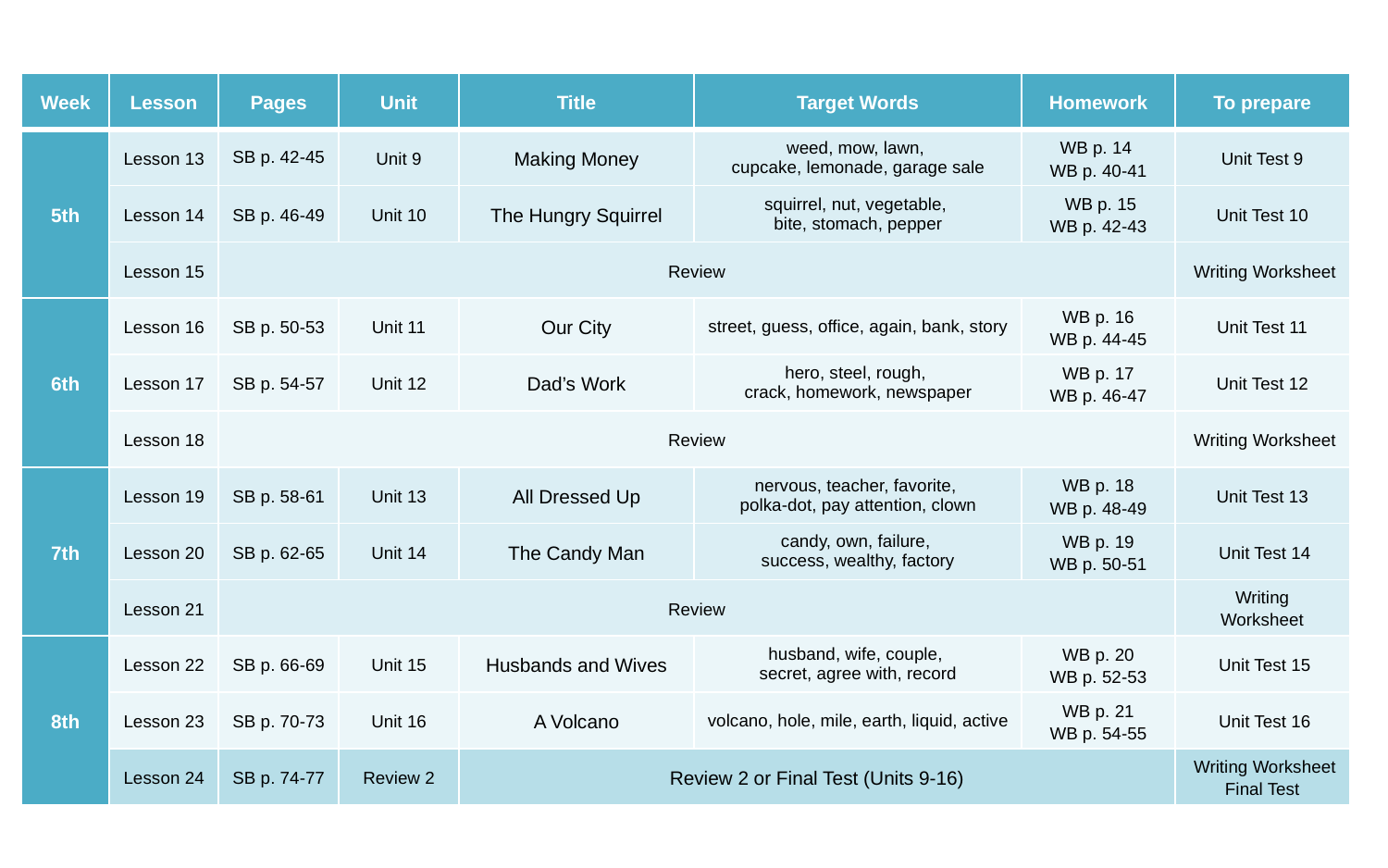

| Week | Lesson | Pages | Unit | Title | Target Words | Homework | To prepare |
| --- | --- | --- | --- | --- | --- | --- | --- |
| 5th | Lesson 13 | SB p. 42-45 | Unit 9 | Making Money | weed, mow, lawn, cupcake, lemonade, garage sale | WB p. 14 WB p. 40-41 | Unit Test 9 |
|  | Lesson 14 | SB p. 46-49 | Unit 10 | The Hungry Squirrel | squirrel, nut, vegetable, bite, stomach, pepper | WB p. 15 WB p. 42-43 | Unit Test 10 |
|  | Lesson 15 | Review |  |  |  |  | Writing Worksheet |
| 6th | Lesson 16 | SB p. 50-53 | Unit 11 | Our City | street, guess, office, again, bank, story | WB p. 16 WB p. 44-45 | Unit Test 11 |
|  | Lesson 17 | SB p. 54-57 | Unit 12 | Dad’s Work | hero, steel, rough, crack, homework, newspaper | WB p. 17 WB p. 46-47 | Unit Test 12 |
|  | Lesson 18 | Review |  |  |  |  | Writing Worksheet |
| 7th | Lesson 19 | SB p. 58-61 | Unit 13 | All Dressed Up | nervous, teacher, favorite, polka-dot, pay attention, clown | WB p. 18 WB p. 48-49 | Unit Test 13 |
|  | Lesson 20 | SB p. 62-65 | Unit 14 | The Candy Man | candy, own, failure, success, wealthy, factory | WB p. 19 WB p. 50-51 | Unit Test 14 |
|  | Lesson 21 | Review |  |  |  |  | Writing Worksheet |
| 8th | Lesson 22 | SB p. 66-69 | Unit 15 | Husbands and Wives | husband, wife, couple, secret, agree with, record | WB p. 20 WB p. 52-53 | Unit Test 15 |
|  | Lesson 23 | SB p. 70-73 | Unit 16 | A Volcano | volcano, hole, mile, earth, liquid, active | WB p. 21 WB p. 54-55 | Unit Test 16 |
|  | Lesson 24 | SB p. 74-77 | Review 2 | Review 2 or Final Test (Units 9-16) |  |  | Writing Worksheet Final Test |